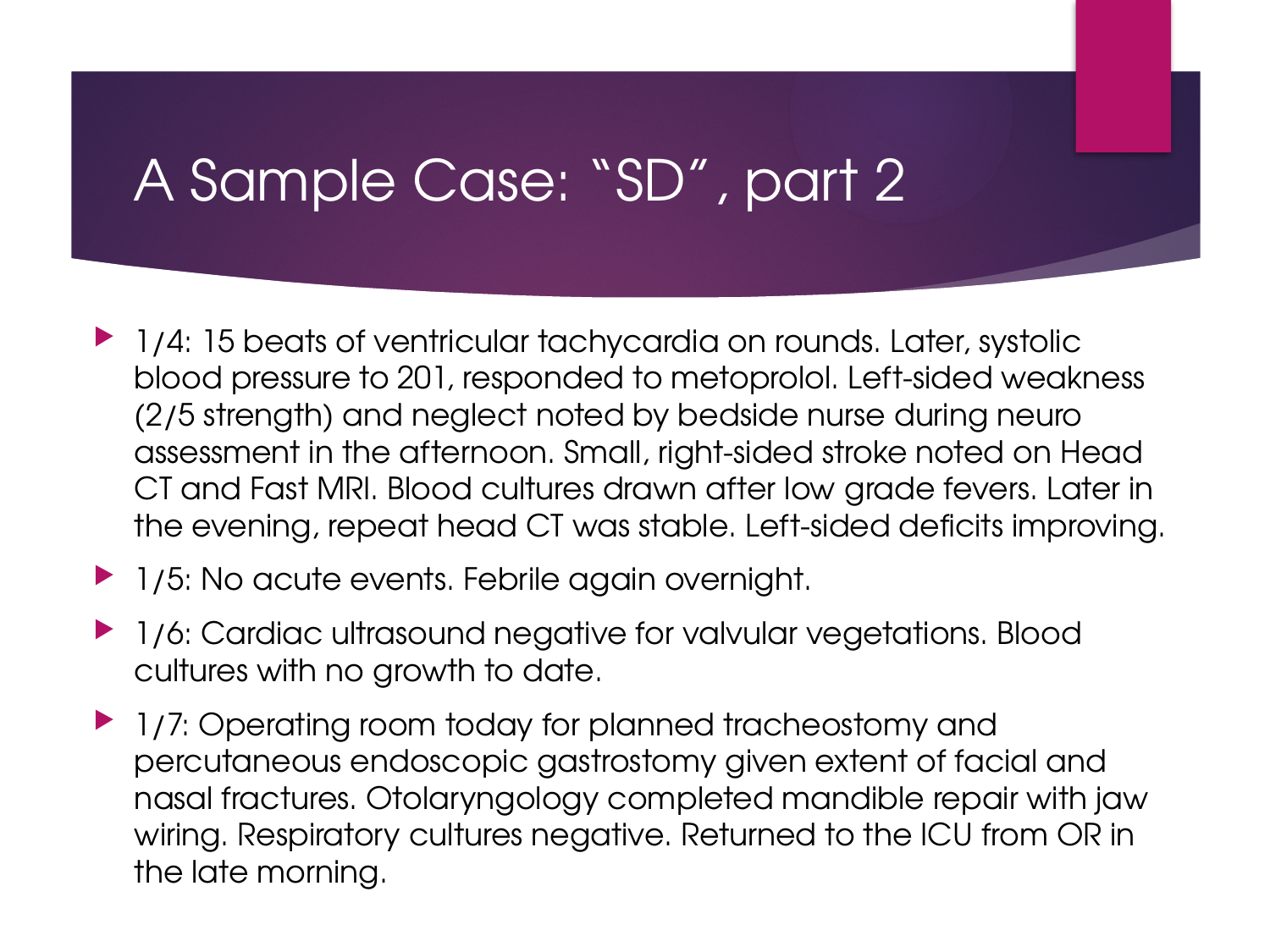

# A Sample Case: “SD”, part 2

1/4: 15 beats of ventricular tachycardia on rounds. Later, systolic blood pressure to 201, responded to metoprolol. Left-sided weakness (2/5 strength) and neglect noted by bedside nurse during neuro assessment in the afternoon. Small, right-sided stroke noted on Head CT and Fast MRI. Blood cultures drawn after low grade fevers. Later in the evening, repeat head CT was stable. Left-sided deficits improving.
1/5: No acute events. Febrile again overnight.
1/6: Cardiac ultrasound negative for valvular vegetations. Blood cultures with no growth to date.
1/7: Operating room today for planned tracheostomy and percutaneous endoscopic gastrostomy given extent of facial and nasal fractures. Otolaryngology completed mandible repair with jaw wiring. Respiratory cultures negative. Returned to the ICU from OR in the late morning.